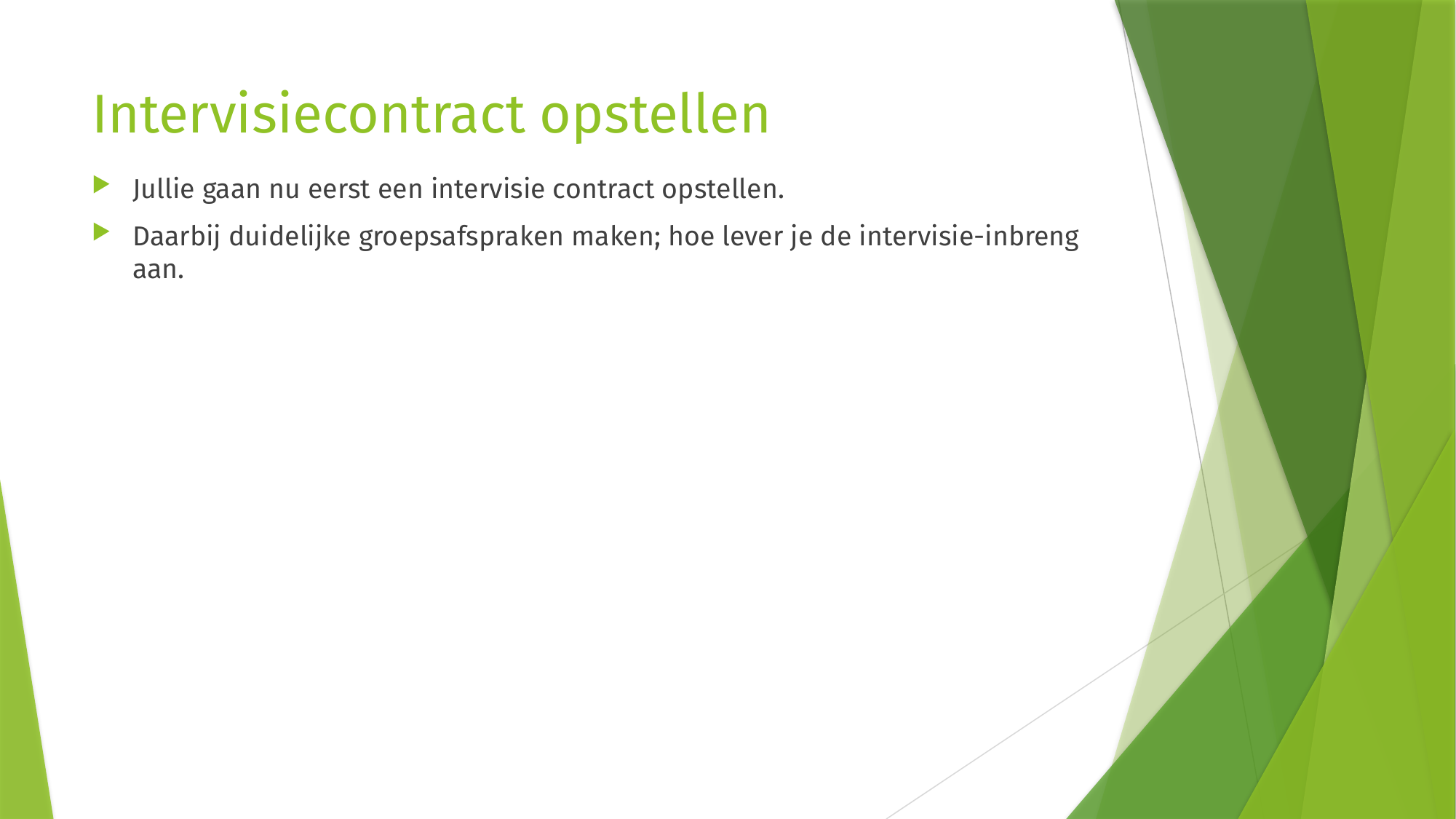

# Intervisiecontract opstellen
Jullie gaan nu eerst een intervisie contract opstellen.
Daarbij duidelijke groepsafspraken maken; hoe lever je de intervisie-inbreng aan.